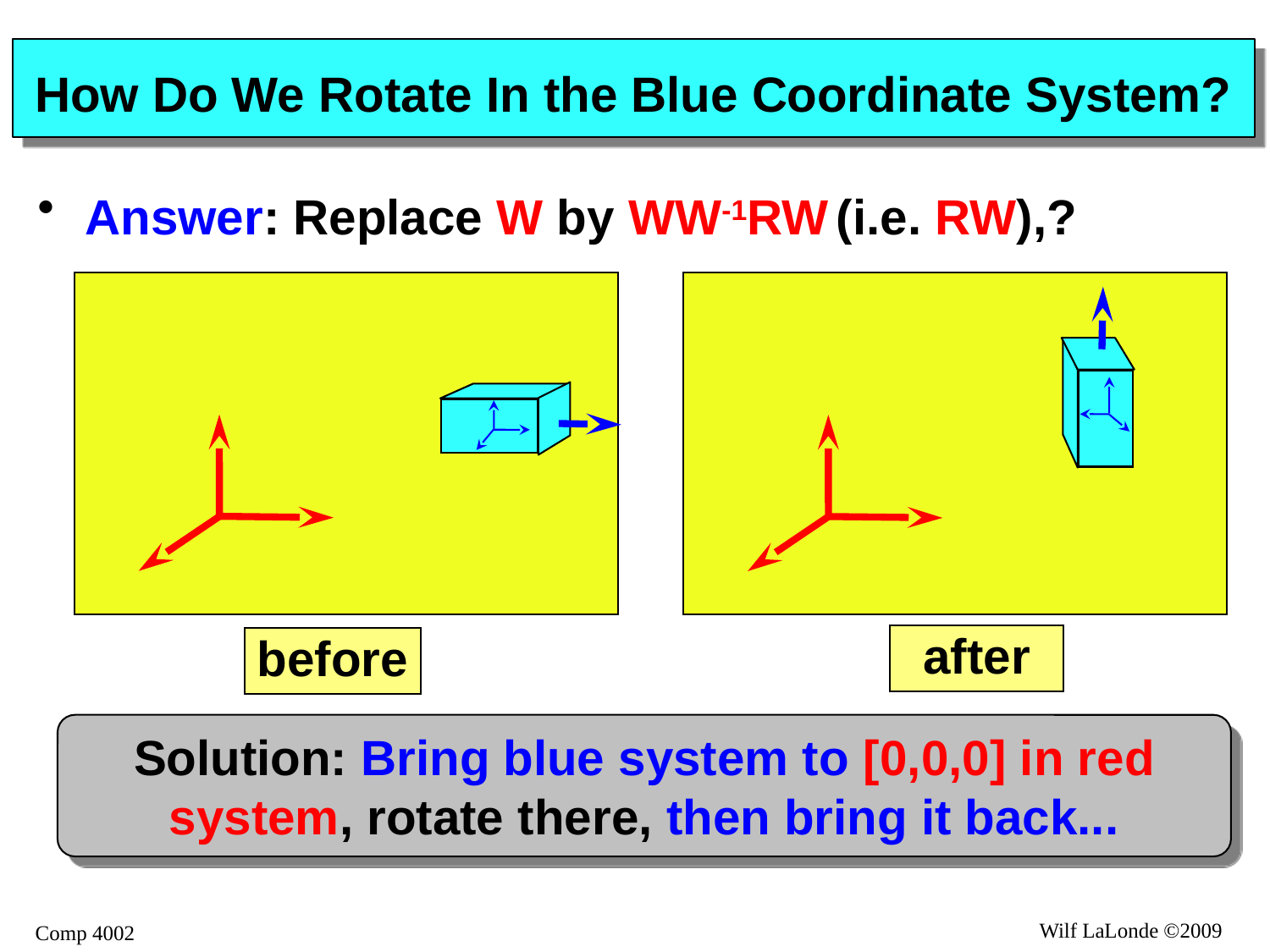

# How Do We Rotate In the Blue Coordinate System?
Answer: Replace W by WW-1RW (i.e. RW),?

after
before
Solution: Bring blue system to [0,0,0] in red system, rotate there, then bring it back...